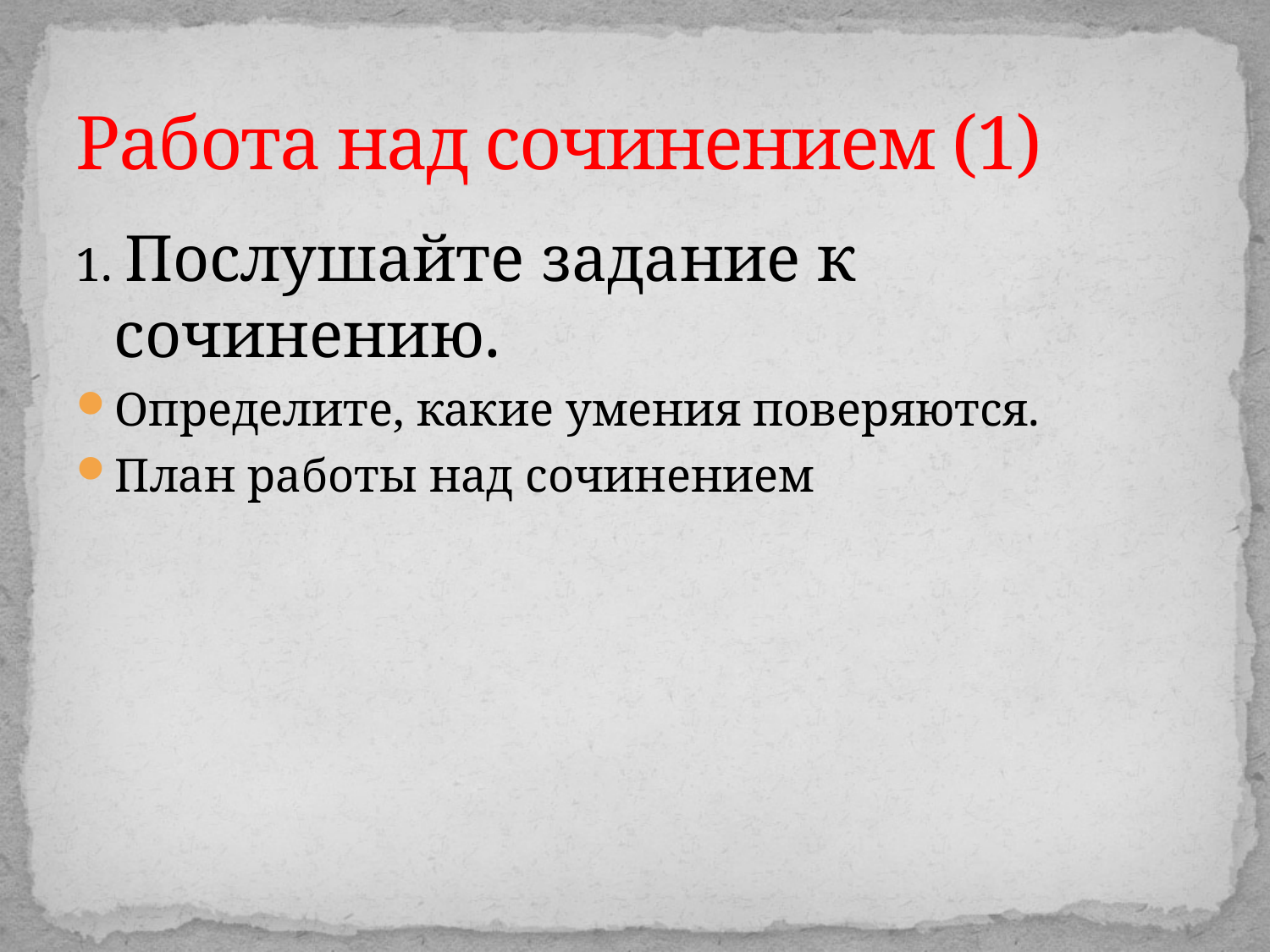

# Работа над сочинением (1)
1. Послушайте задание к сочинению.
Определите, какие умения поверяются.
План работы над сочинением